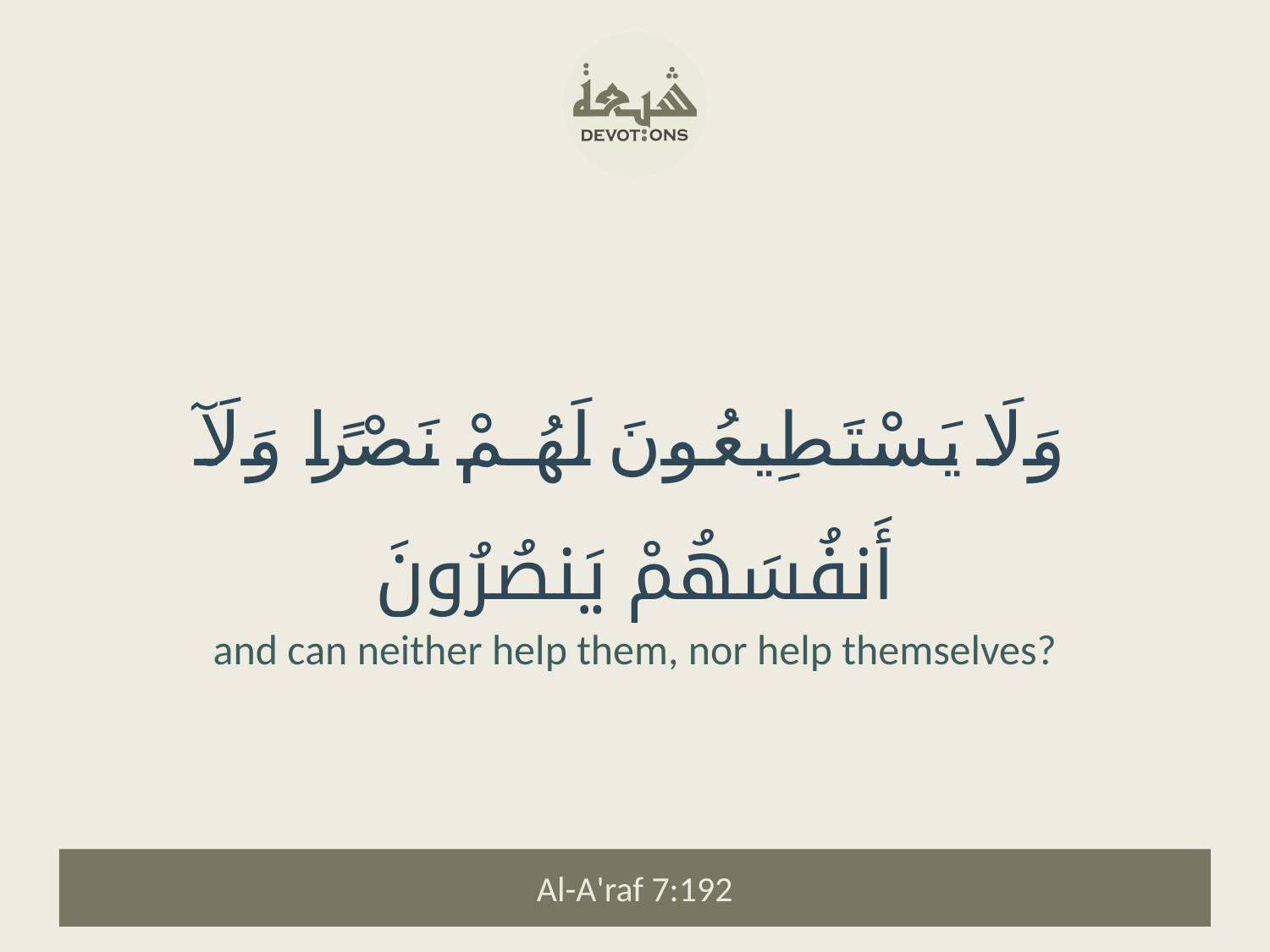

وَلَا يَسْتَطِيعُونَ لَهُمْ نَصْرًا وَلَآ أَنفُسَهُمْ يَنصُرُونَ
and can neither help them, nor help themselves?
Al-A'raf 7:192